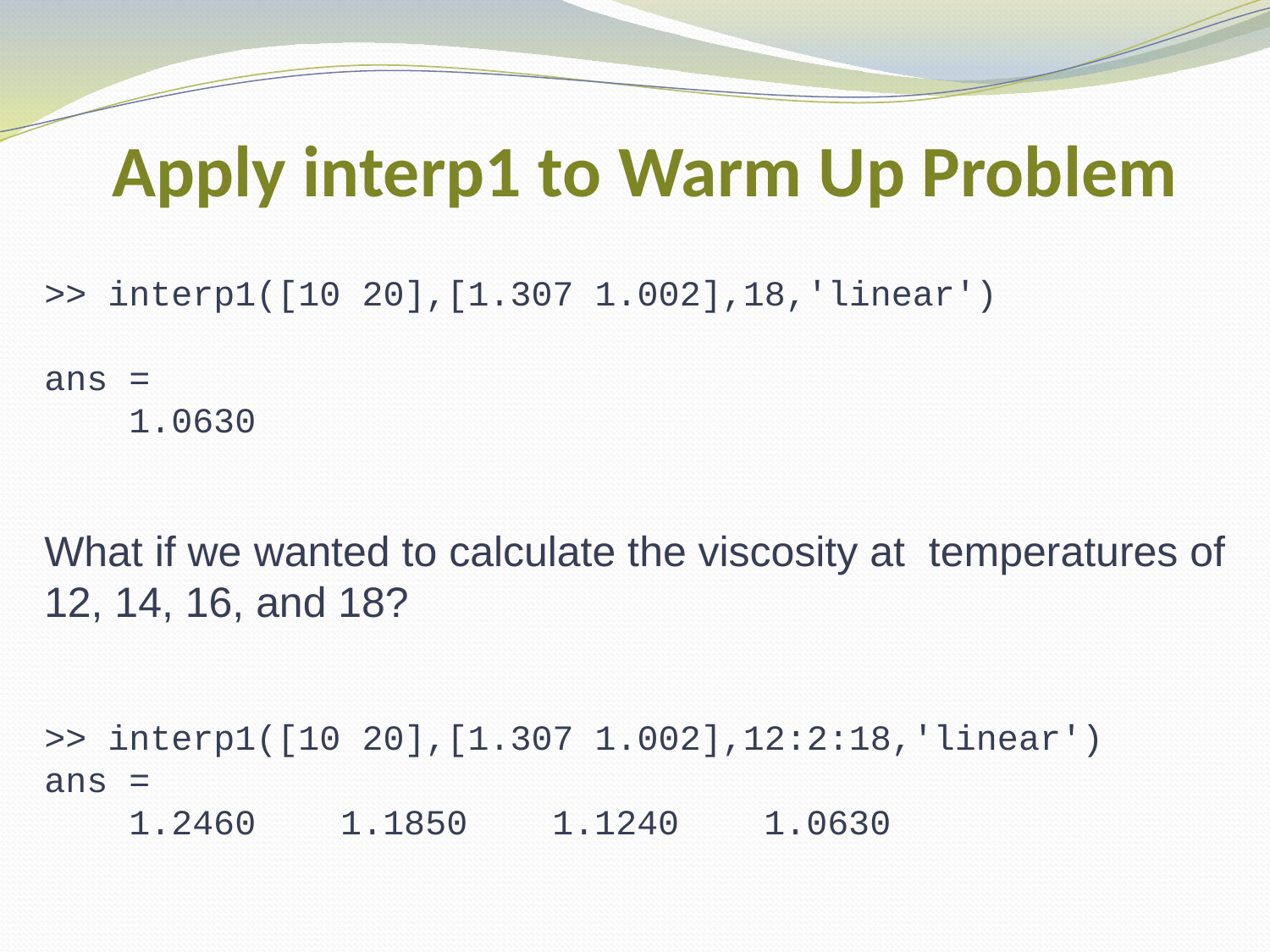

# Apply interp1 to Warm Up Problem
>> interp1([10 20],[1.307 1.002],18,'linear')

ans =
    1.0630

What if we wanted to calculate the viscosity at  temperatures of 12, 14, 16, and 18?
>> interp1([10 20],[1.307 1.002],12:2:18,'linear')
ans =
    1.2460    1.1850    1.1240    1.0630